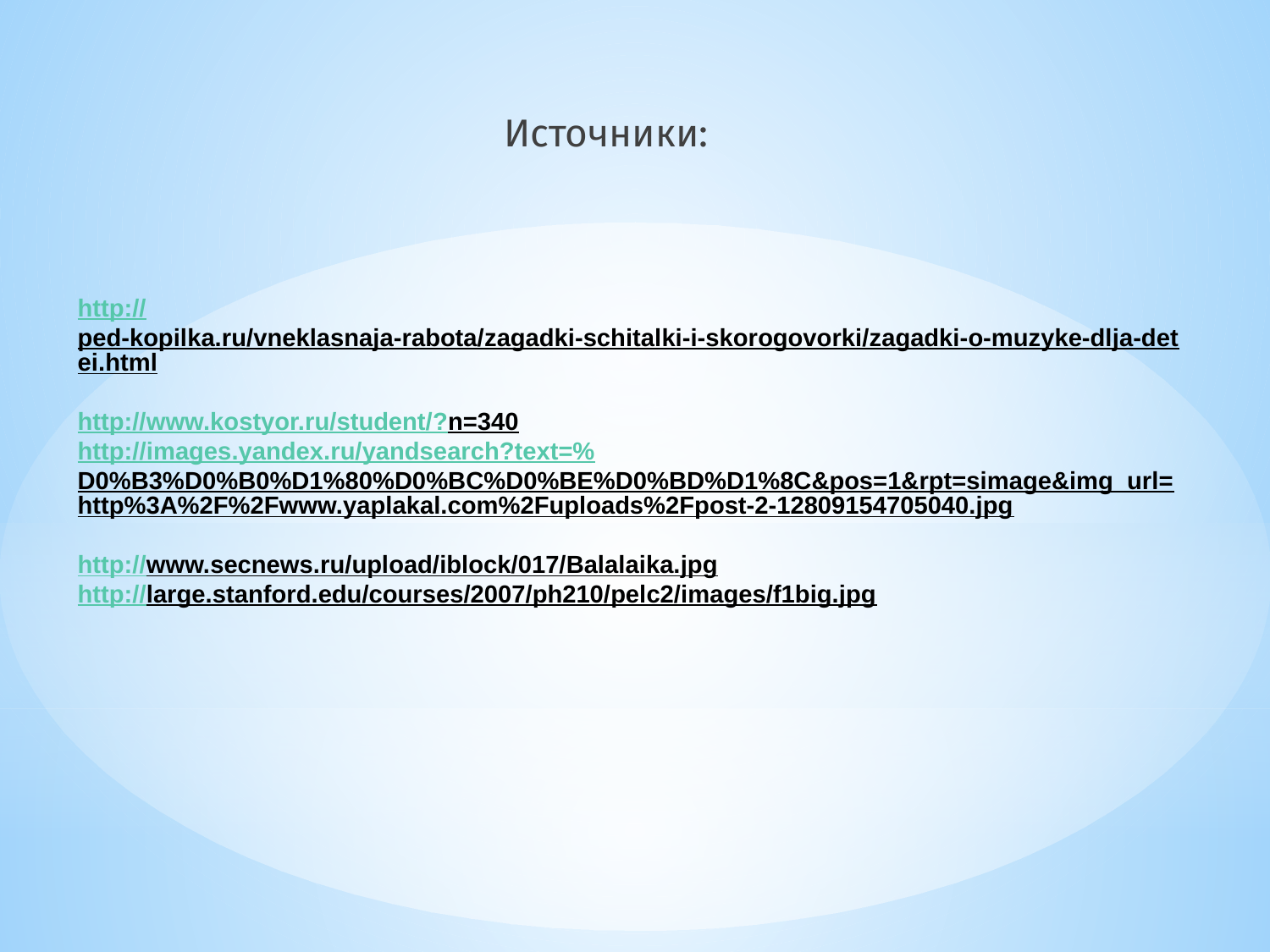

Источники:

# http://ped-kopilka.ru/vneklasnaja-rabota/zagadki-schitalki-i-skorogovorki/zagadki-o-muzyke-dlja-detei.html http://www.kostyor.ru/student/?n=340 http://images.yandex.ru/yandsearch?text=%D0%B3%D0%B0%D1%80%D0%BC%D0%BE%D0%BD%D1%8C&pos=1&rpt=simage&img_url=http%3A%2F%2Fwww.yaplakal.com%2Fuploads%2Fpost-2-12809154705040.jpg http://www.secnews.ru/upload/iblock/017/Balalaika.jpg http://large.stanford.edu/courses/2007/ph210/pelc2/images/f1big.jpg